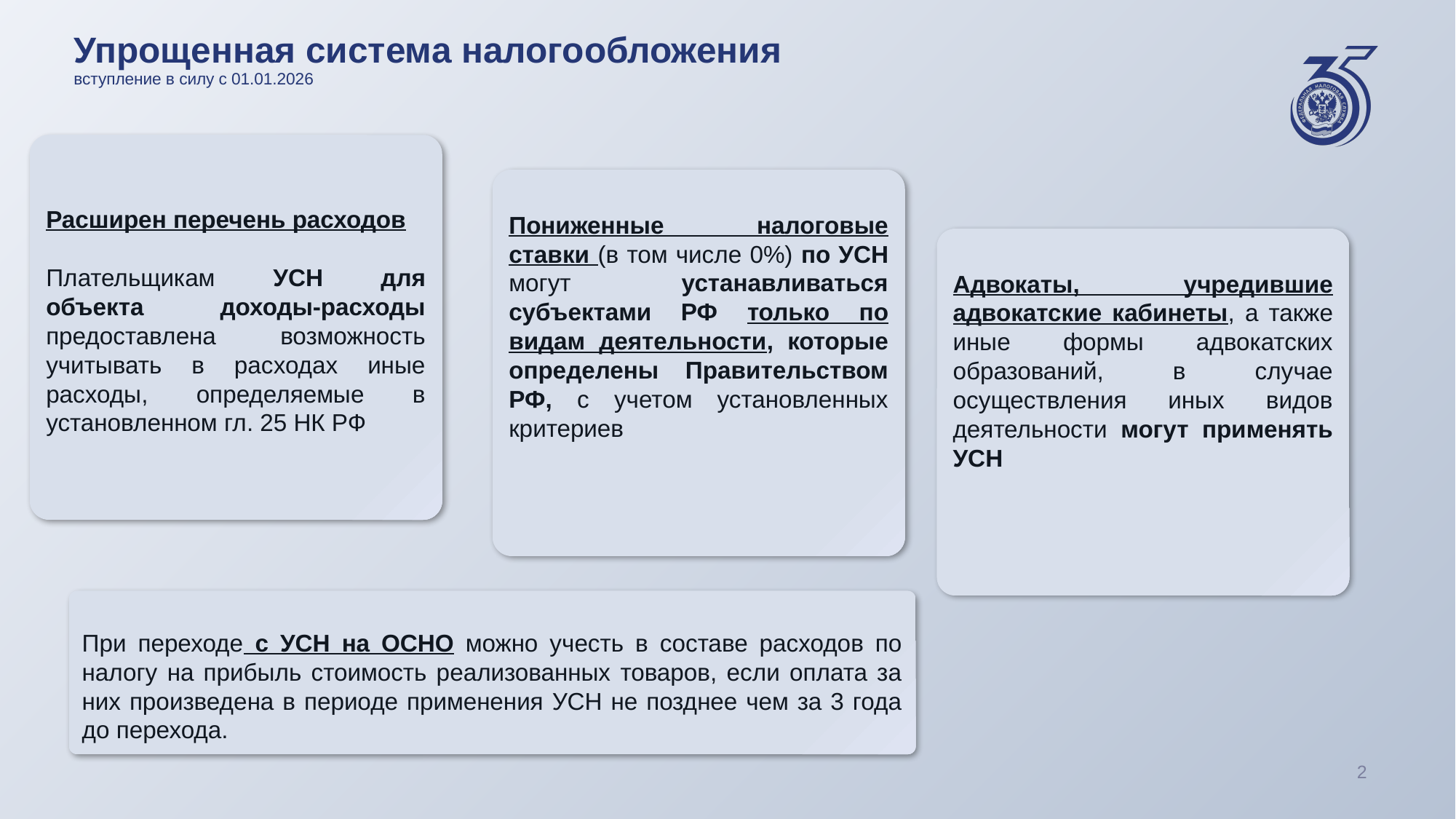

# Упрощенная система налогообложения вступление в силу с 01.01.2026

Расширен перечень расходов

Плательщикам УСН для объекта доходы-расходы предоставлена возможность учитывать в расходах иные расходы, определяемые в установленном гл. 25 НК РФ

Пониженные налоговые ставки (в том числе 0%) по УСН могут устанавливаться субъектами РФ только по видам деятельности, которые определены Правительством РФ, с учетом установленных критериев

Адвокаты, учредившие адвокатские кабинеты, а также иные формы адвокатских образований, в случае осуществления иных видов деятельности могут применять УСН

При переходе с УСН на ОСНО можно учесть в составе расходов по налогу на прибыль стоимость реализованных товаров, если оплата за них произведена в периоде применения УСН не позднее чем за 3 года до перехода.
2